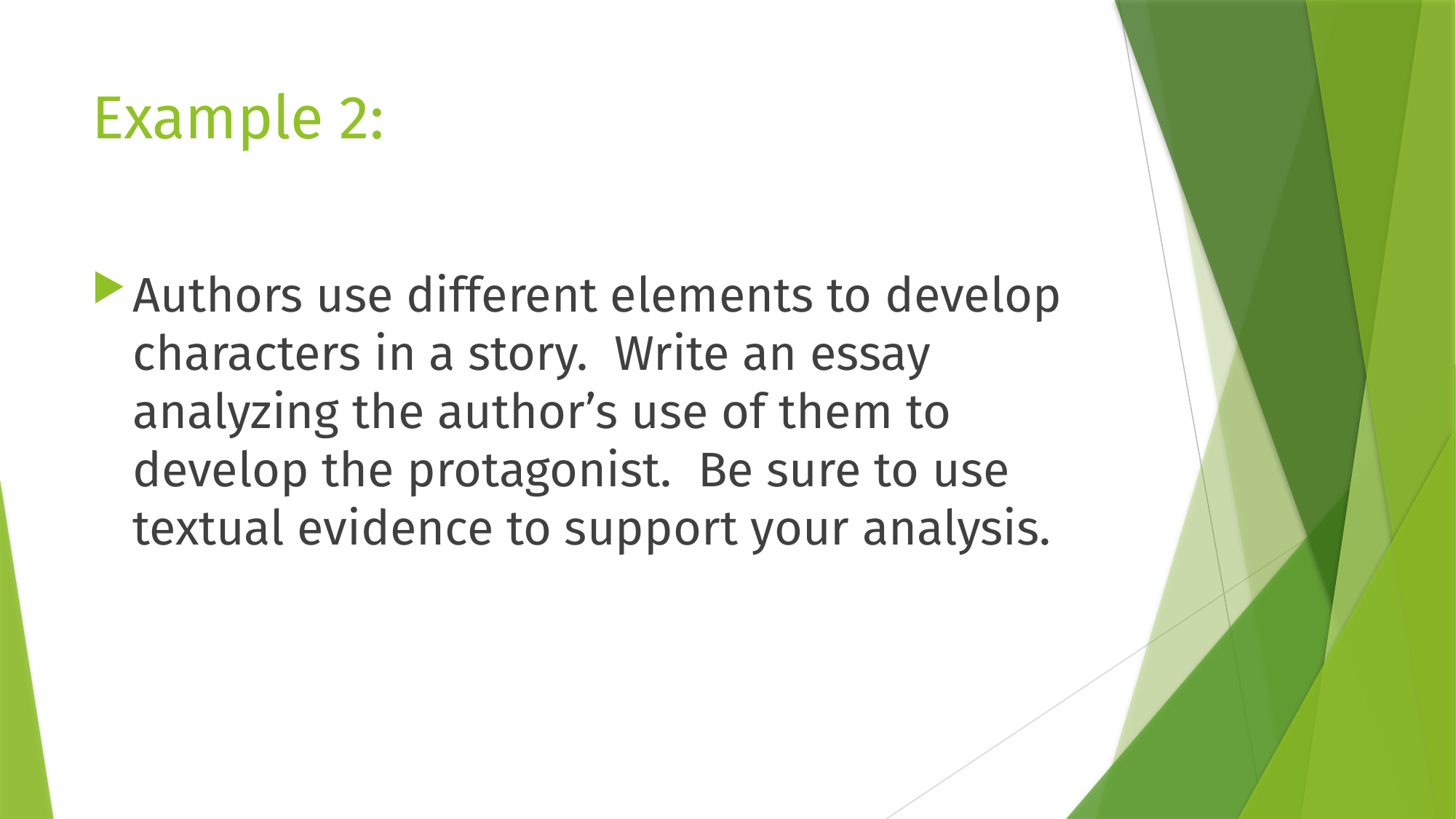

# Example 2:
Authors use different elements to develop characters in a story.  Write an essay analyzing the author’s use of them to develop the protagonist.  Be sure to use textual evidence to support your analysis.